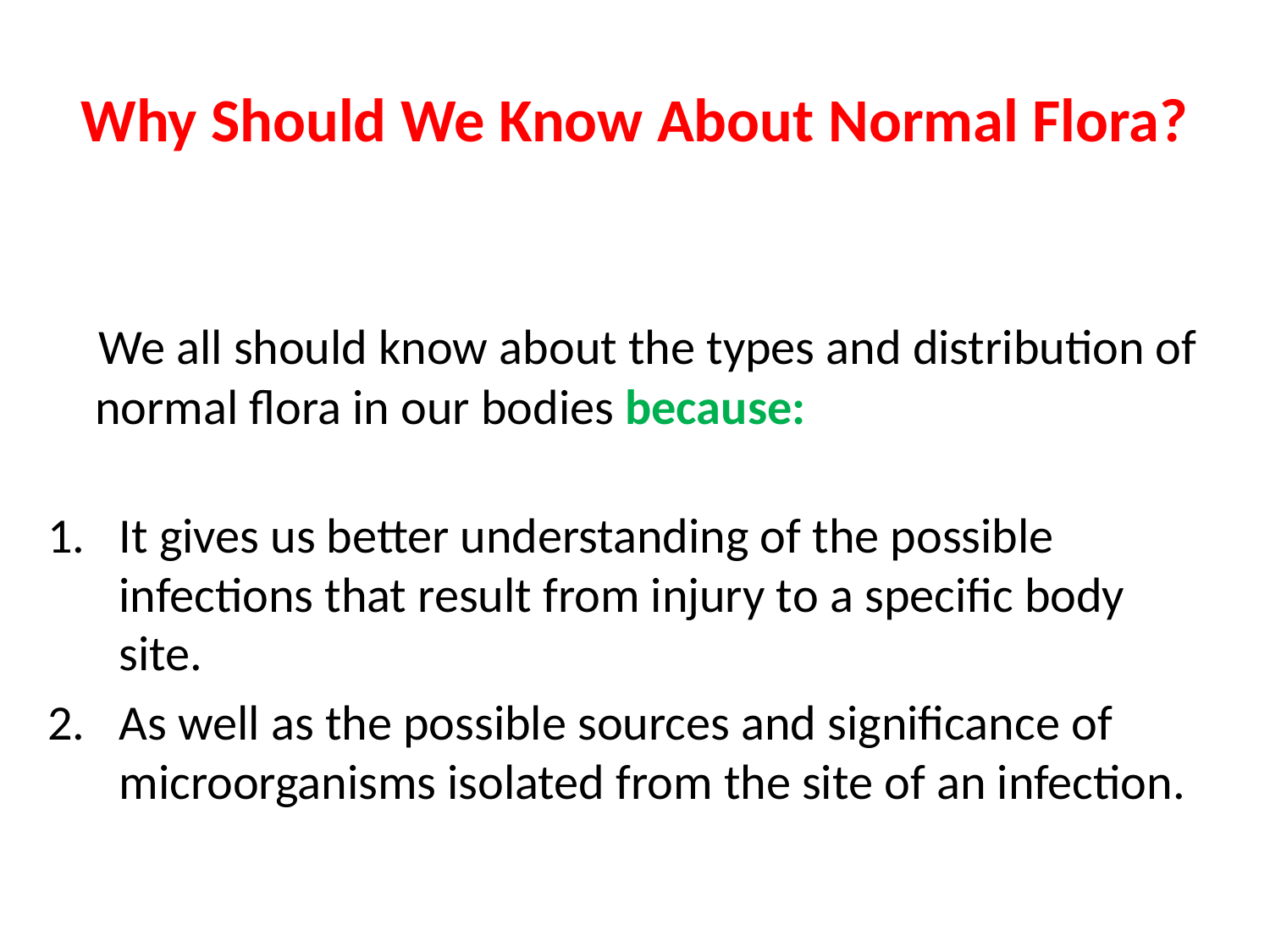

# Why Should We Know About Normal Flora?

    We all should know about the types and distribution of normal flora in our bodies because:

It gives us better understanding of the possible infections that result from injury to a specific body site.
As well as the possible sources and significance of microorganisms isolated from the site of an infection.